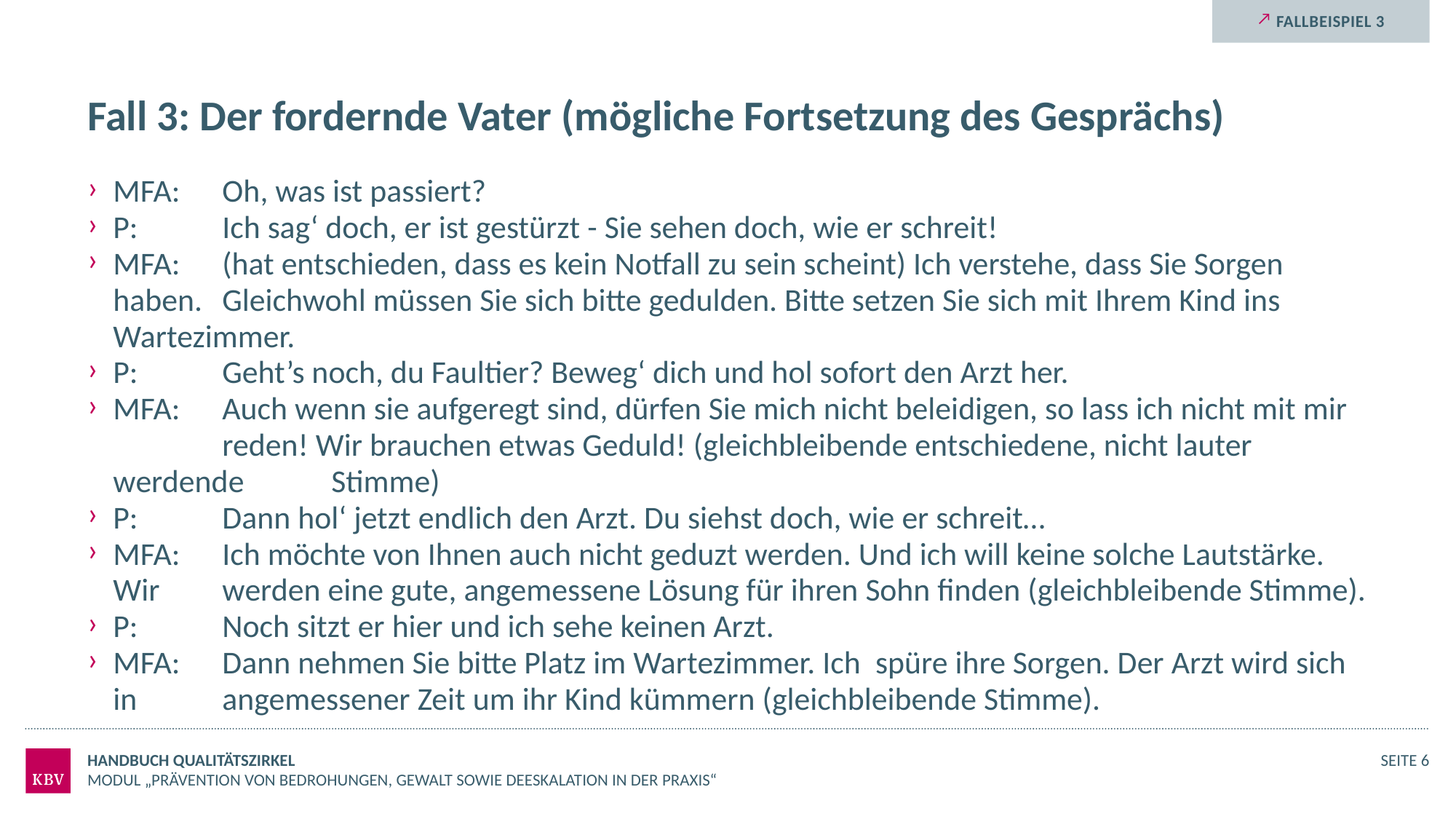

Fallbeispiel 3
# Fall 3: Der fordernde Vater (mögliche Fortsetzung des Gesprächs)
MFA: 	Oh, was ist passiert?
P:	Ich sag‘ doch, er ist gestürzt - Sie sehen doch, wie er schreit!
MFA: 	(hat entschieden, dass es kein Notfall zu sein scheint) Ich verstehe, dass Sie Sorgen haben. 	Gleichwohl müssen Sie sich bitte gedulden. Bitte setzen Sie sich mit Ihrem Kind ins 	Wartezimmer.
P:	Geht’s noch, du Faultier? Beweg‘ dich und hol sofort den Arzt her.
MFA:	Auch wenn sie aufgeregt sind, dürfen Sie mich nicht beleidigen, so lass ich nicht mit mir 	reden! Wir brauchen etwas Geduld! (gleichbleibende entschiedene, nicht lauter werdende 	Stimme)
P: 	Dann hol‘ jetzt endlich den Arzt. Du siehst doch, wie er schreit…
MFA:	Ich möchte von Ihnen auch nicht geduzt werden. Und ich will keine solche Lautstärke. Wir 	werden eine gute, angemessene Lösung für ihren Sohn finden (gleichbleibende Stimme).
P:	Noch sitzt er hier und ich sehe keinen Arzt.
MFA: 	Dann nehmen Sie bitte Platz im Wartezimmer. Ich  spüre ihre Sorgen. Der Arzt wird sich in 	angemessener Zeit um ihr Kind kümmern (gleichbleibende Stimme).
Handbuch Qualitätszirkel
Seite 6
Modul „Prävention von Bedrohungen, Gewalt sowie Deeskalation in der Praxis“